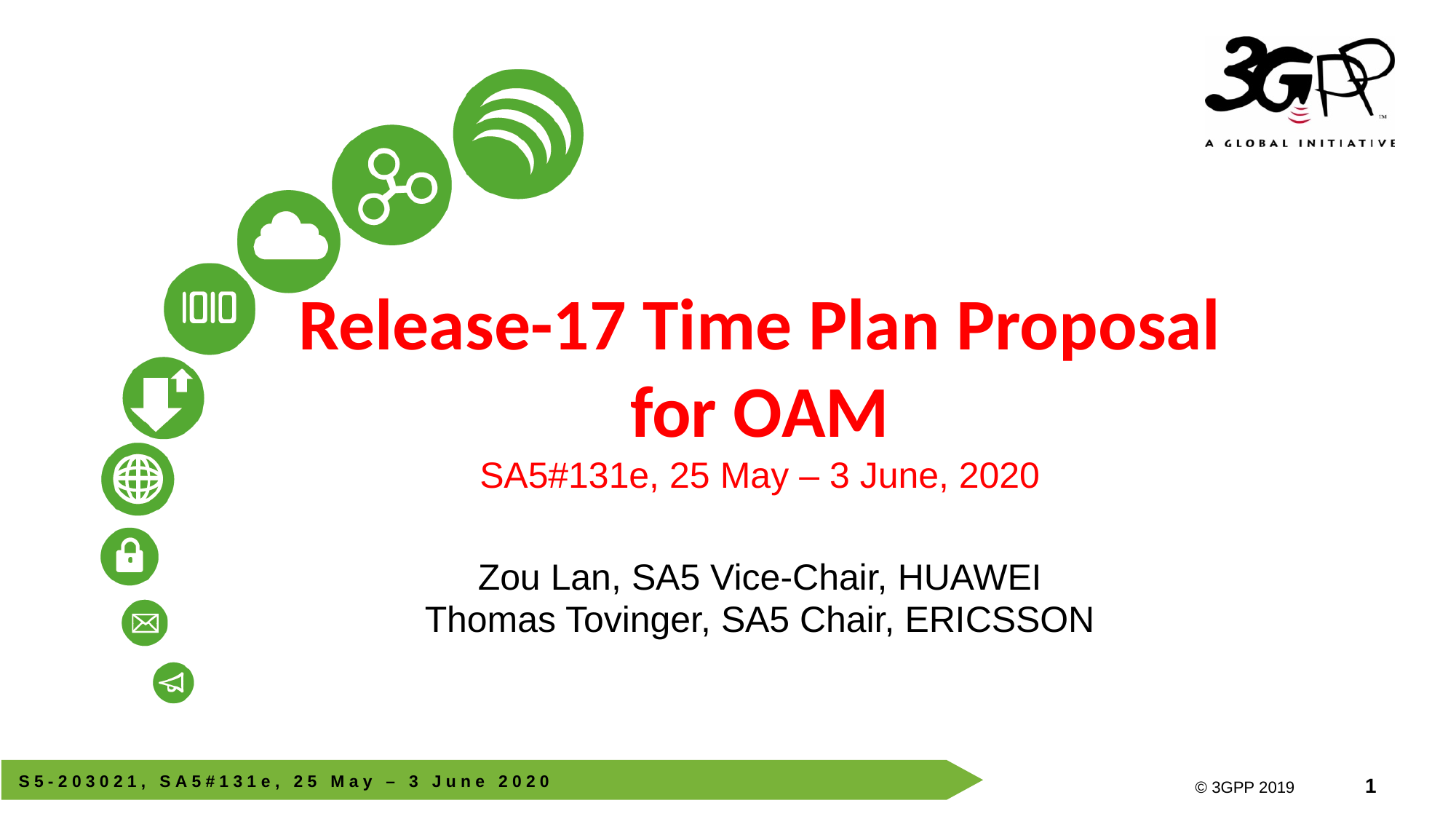

# Release-17 Time Plan Proposal for OAM SA5#131e, 25 May – 3 June, 2020
Zou Lan, SA5 Vice-Chair, HUAWEI
Thomas Tovinger, SA5 Chair, ERICSSON